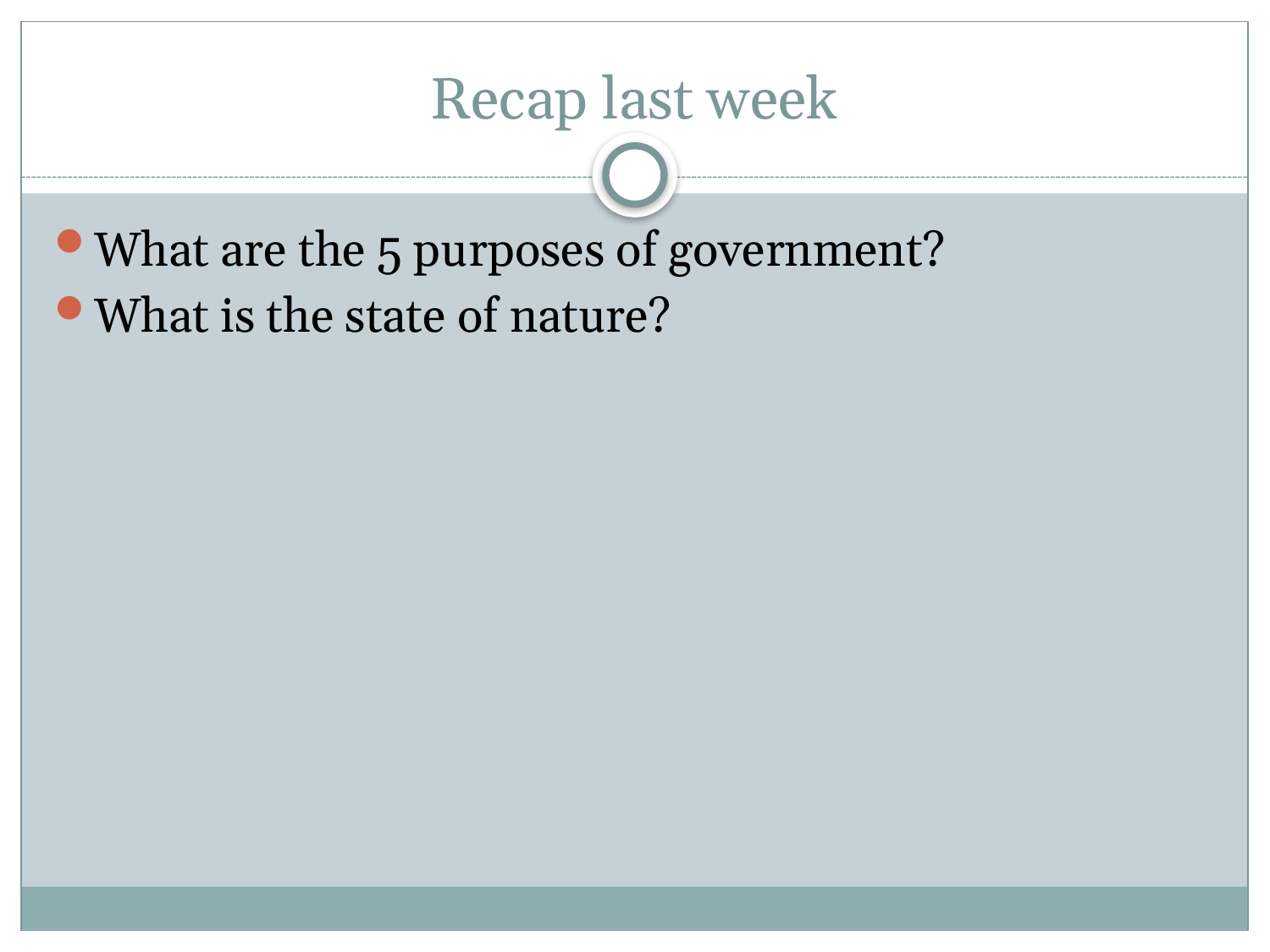

# Recap last week
What are the 5 purposes of government?
What is the state of nature?